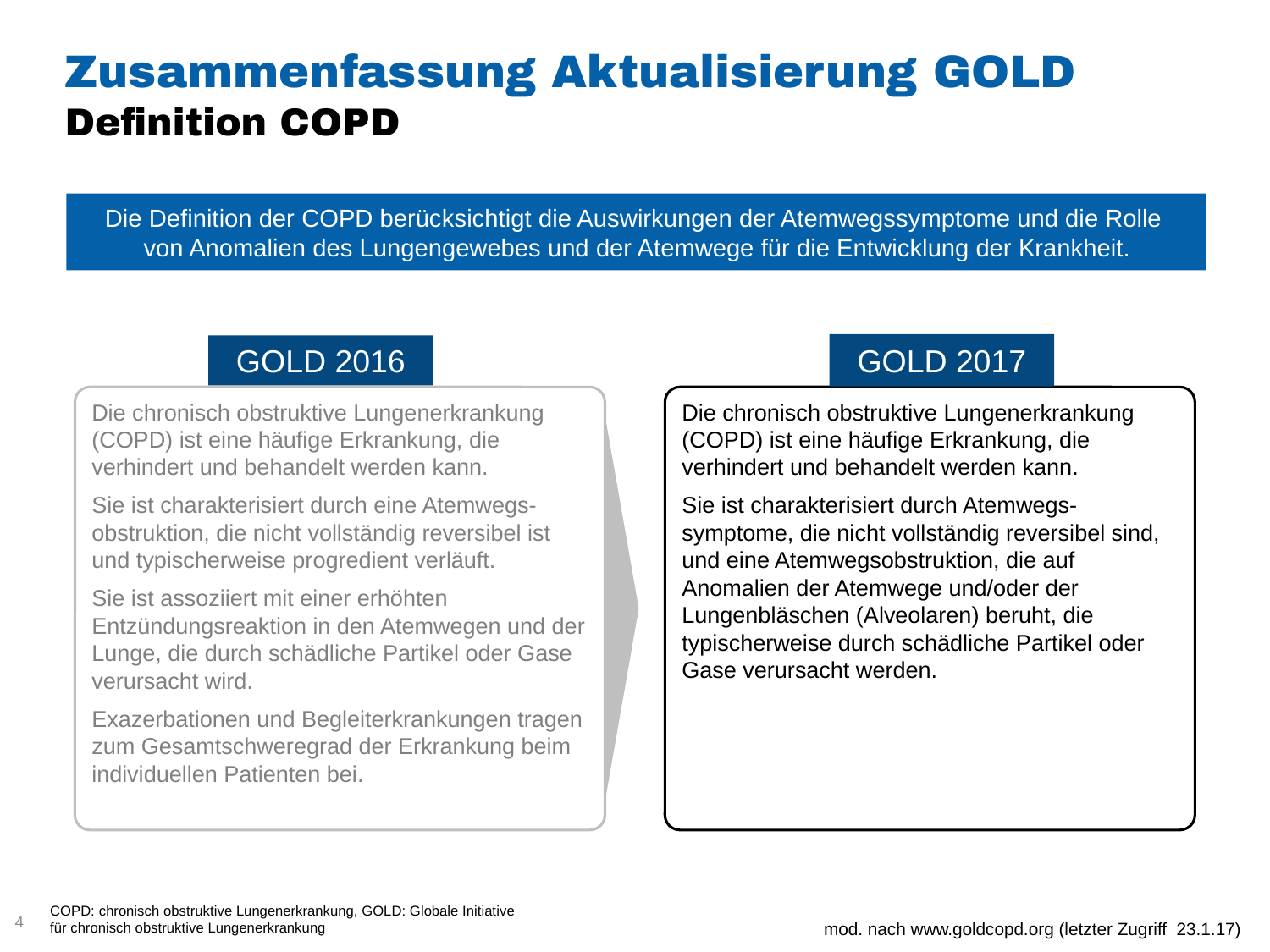

# Zusammenfassung Aktualisierung GOLD Definition COPD
Die Definition der COPD berücksichtigt die Auswirkungen der Atemwegssymptome und die Rolle
von Anomalien des Lungengewebes und der Atemwege für die Entwicklung der Krankheit.
GOLD 2017
GOLD 2016
Die chronisch obstruktive Lungenerkrankung (COPD) ist eine häufige Erkrankung, die verhindert und behandelt werden kann.
Sie ist charakterisiert durch eine Atemwegs-obstruktion, die nicht vollständig reversibel ist und typischerweise progredient verläuft.
Sie ist assoziiert mit einer erhöhten Entzündungsreaktion in den Atemwegen und der Lunge, die durch schädliche Partikel oder Gase verursacht wird.
Exazerbationen und Begleiterkrankungen tragen zum Gesamtschweregrad der Erkrankung beim individuellen Patienten bei.
Die chronisch obstruktive Lungenerkrankung (COPD) ist eine häufige Erkrankung, die verhindert und behandelt werden kann.
Sie ist charakterisiert durch Atemwegs-symptome, die nicht vollständig reversibel sind, und eine Atemwegsobstruktion, die auf Anomalien der Atemwege und/oder der Lungenbläschen (Alveolaren) beruht, die typischerweise durch schädliche Partikel oder Gase verursacht werden.

4
COPD: chronisch obstruktive Lungenerkrankung, GOLD: Globale Initiative für chronisch obstruktive Lungenerkrankung
mod. nach www.goldcopd.org (letzter Zugriff  23.1.17)